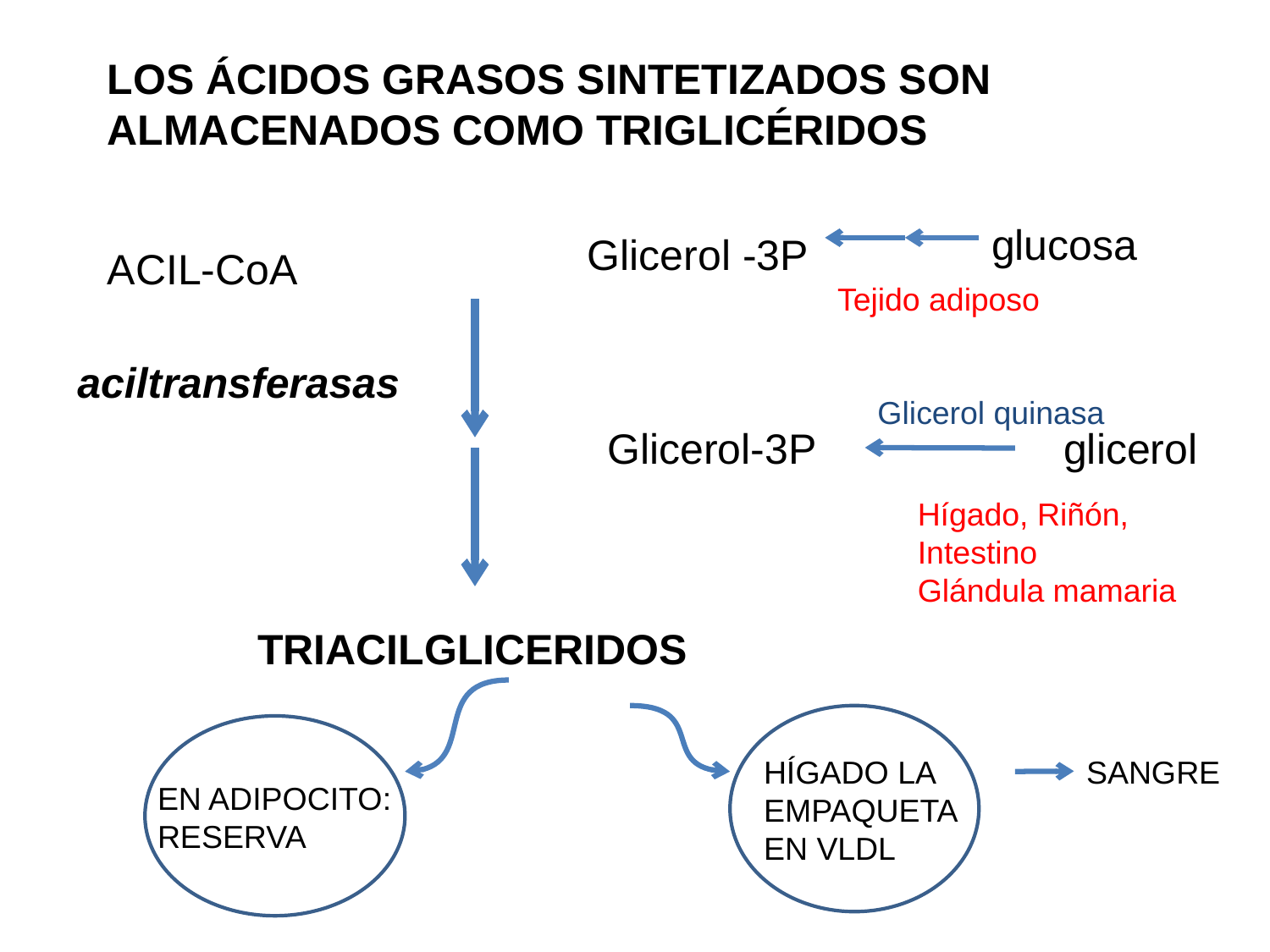

LOS ÁCIDOS GRASOS SINTETIZADOS SON ALMACENADOS COMO TRIGLICÉRIDOS
glucosa
Glicerol -3P
ACIL-CoA
Tejido adiposo
aciltransferasas
Glicerol quinasa
Glicerol-3P
glicerol
Hígado, Riñón, Intestino
Glándula mamaria
TRIACILGLICERIDOS

HÍGADO LA EMPAQUETA EN VLDL
SANGRE
EN ADIPOCITO:
RESERVA